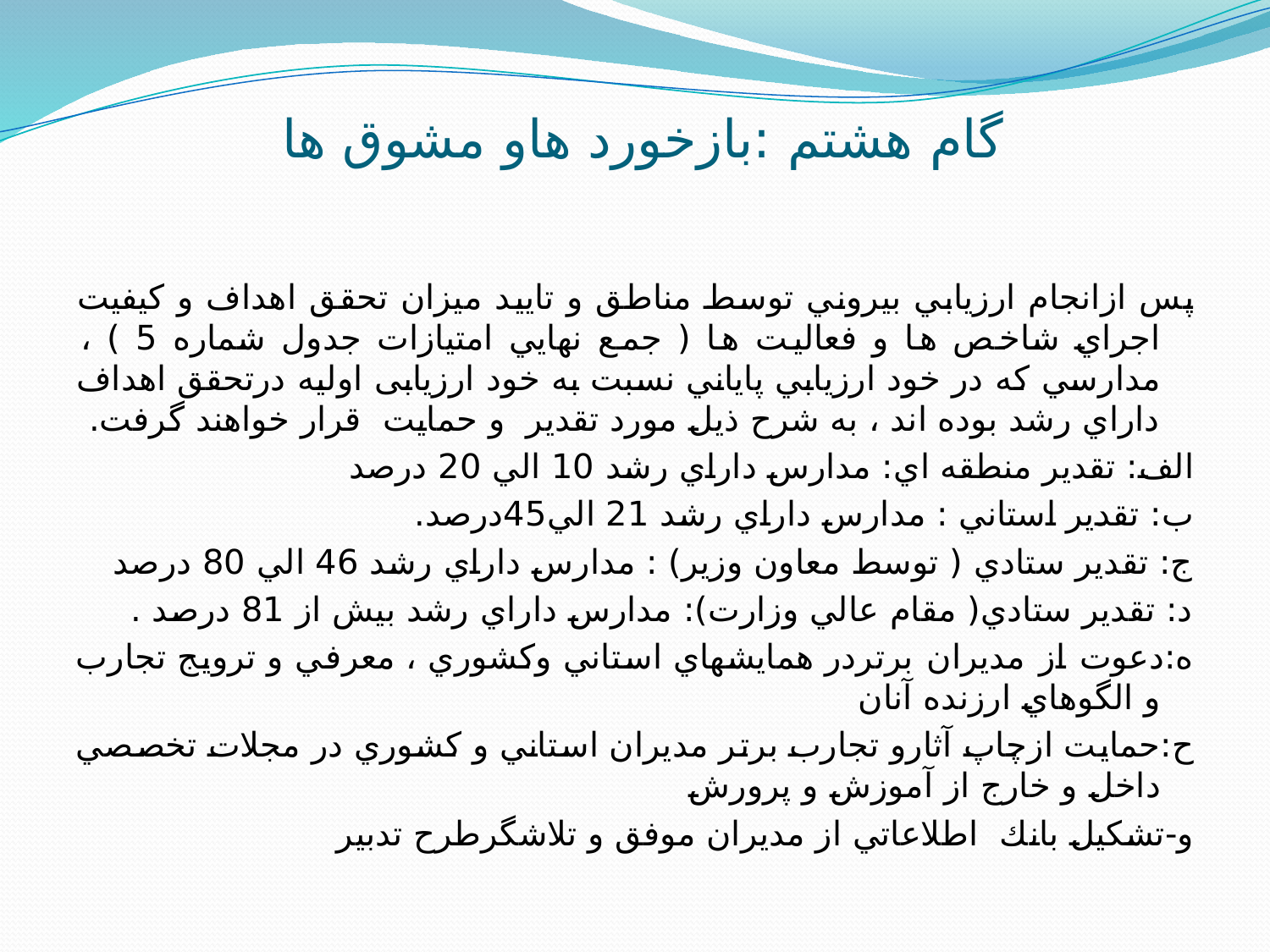

# گام هشتم :بازخورد هاو مشوق ها
پس ازانجام ارزيابي بيروني توسط مناطق و تاييد ميزان تحقق اهداف و كيفيت اجراي شاخص ها و فعاليت ها ( جمع نهايي امتيازات جدول شماره 5 ) ، مدارسي كه در خود ارزيابي پاياني نسبت به خود ارزیابی اولیه درتحقق اهداف داراي رشد بوده اند ، به شرح ذيل مورد تقدیر  و حمایت  قرار خواهند گرفت.
الف: تقدير منطقه اي: مدارس داراي رشد 10 الي 20 درصد
ب: تقدير استاني : مدارس داراي رشد 21 الي45درصد.
ج: تقدير ستادي ( توسط معاون وزير) : مدارس داراي رشد 46 الي 80 درصد
د: تقدير ستادي( مقام عالي وزارت): مدارس داراي رشد بيش از 81 درصد .
ه:دعوت از مديران برتردر همايش­هاي استاني وكشوري ، معرفي و ترويج تجارب و الگوهاي ارزنده آنان
ح:حمايت ازچاپ آثارو تجارب برتر مديران استاني و كشوري در مجلات تخصصي داخل و خارج از آموزش و پرورش
و-تشكيل بانك  اطلاعاتي از مديران موفق و تلاشگرطرح تدبير